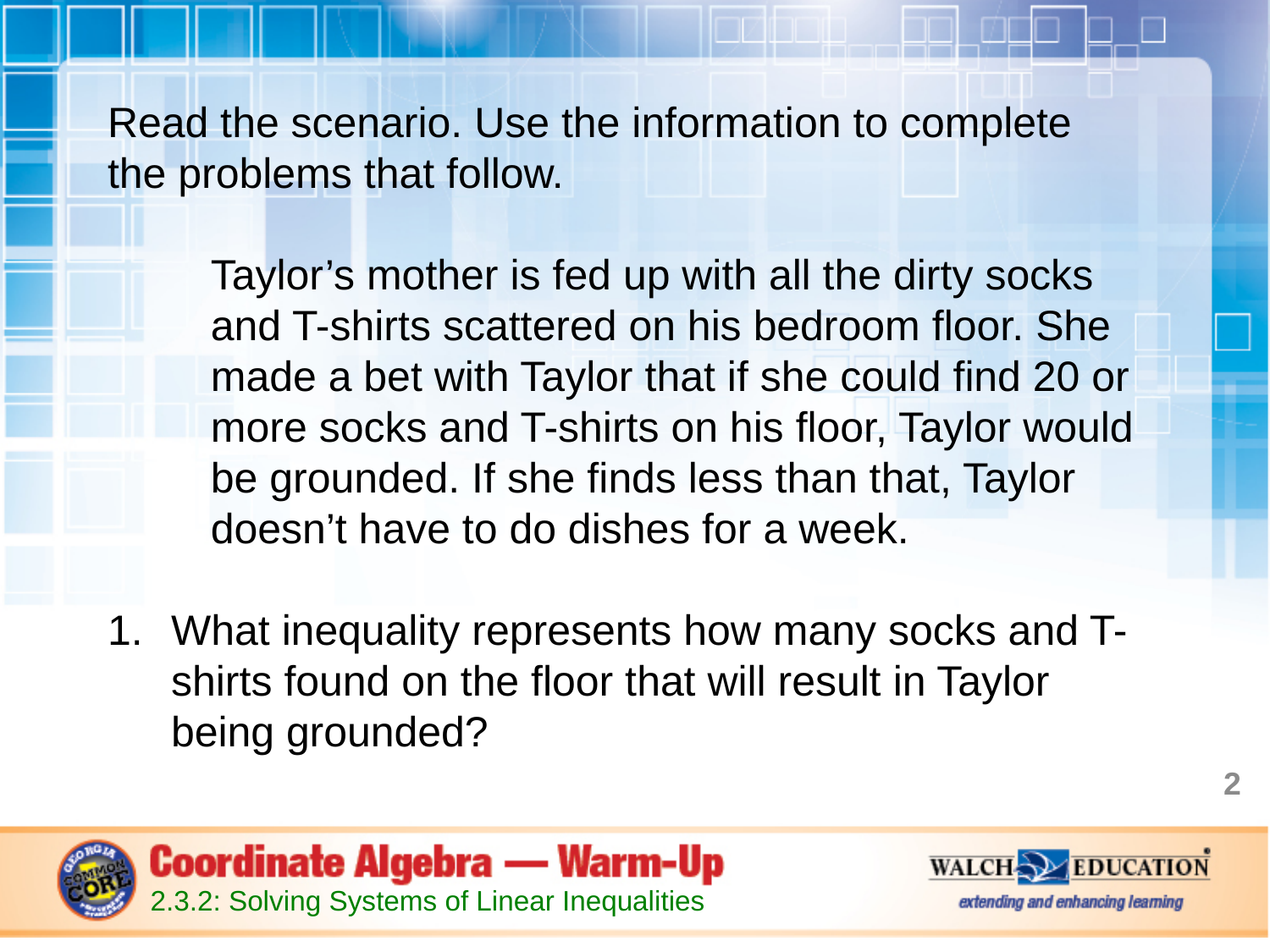

Read the scenario. Use the information to complete the problems that follow.

Taylor’s mother is fed up with all the dirty socks and T-shirts scattered on his bedroom floor. She made a bet with Taylor that if she could find 20 or more socks and T-shirts on his floor, Taylor would be grounded. If she finds less than that, Taylor doesn’t have to do dishes for a week.

What inequality represents how many socks and T-shirts found on the floor that will result in Taylor being grounded?

2
2.3.2: Solving Systems of Linear Inequalities